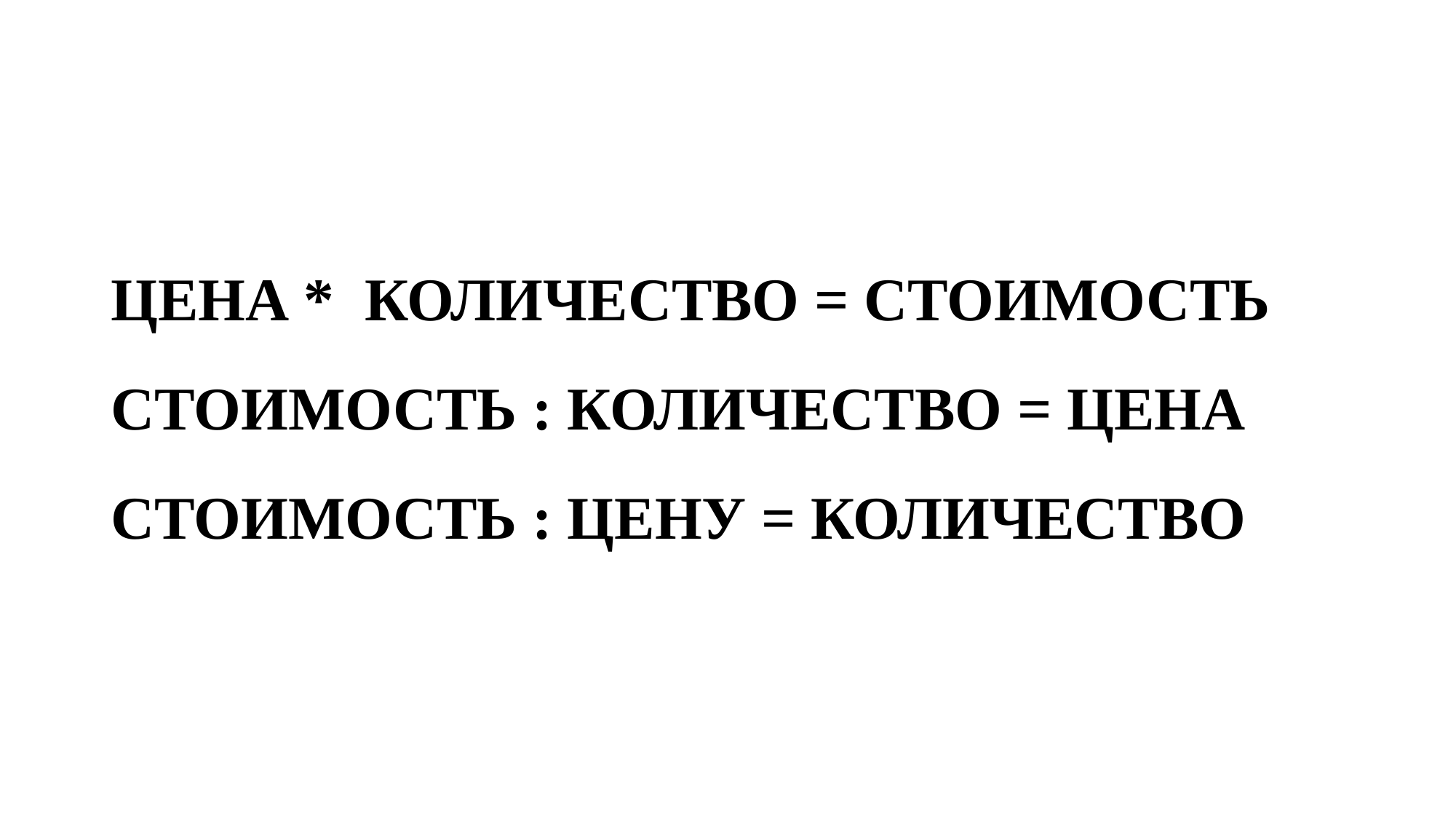

ЦЕНА *  КОЛИЧЕСТВО = СТОИМОСТЬ
СТОИМОСТЬ : КОЛИЧЕСТВО = ЦЕНА
СТОИМОСТЬ : ЦЕНУ = КОЛИЧЕСТВО